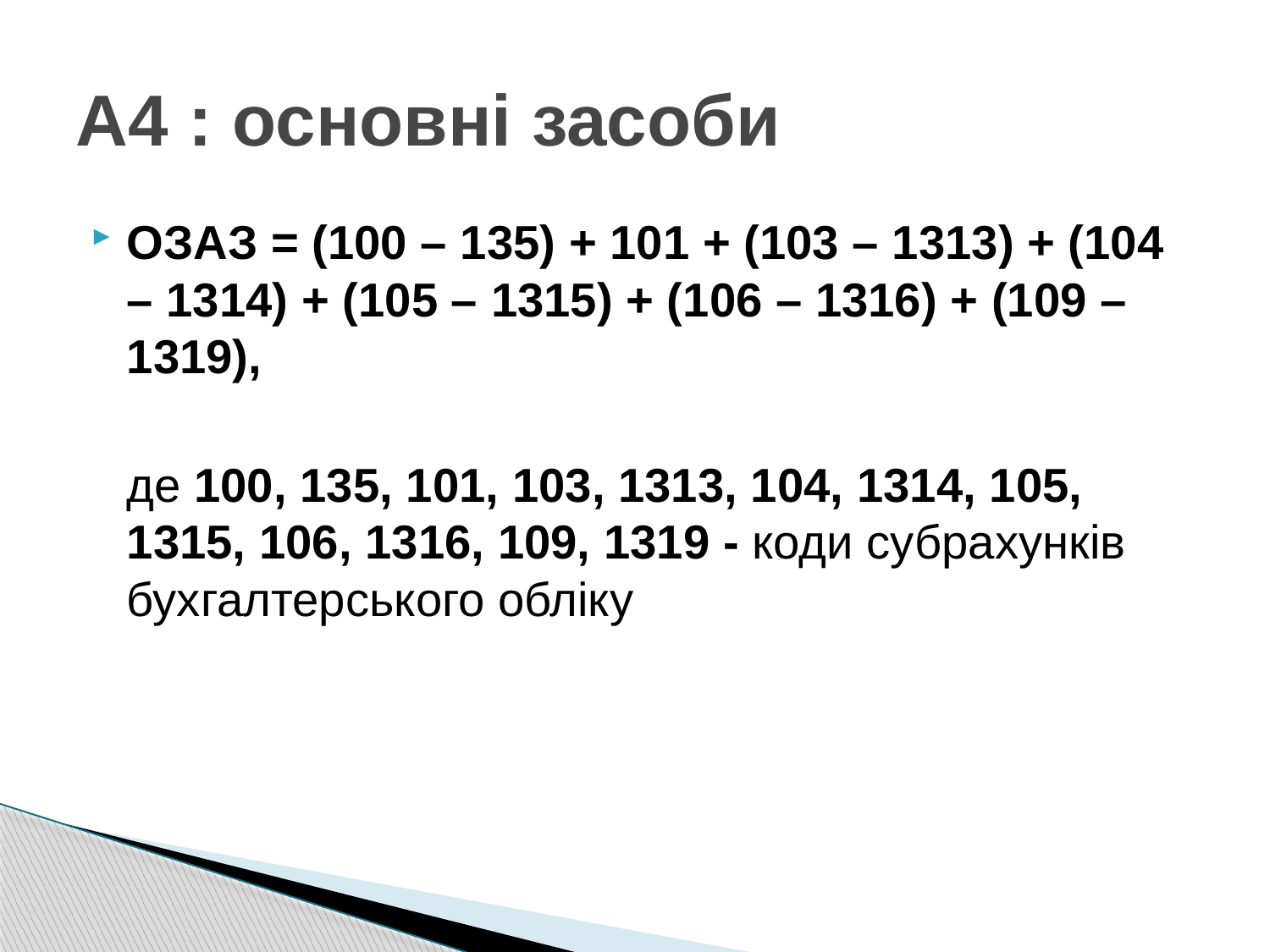

# А4 : основні засоби
ОЗАЗ = (100 – 135) + 101 + (103 – 1313) + (104 – 1314) + (105 – 1315) + (106 – 1316) + (109 – 1319),

	де 100, 135, 101, 103, 1313, 104, 1314, 105, 1315, 106, 1316, 109, 1319 - коди субрахунків бухгалтерського обліку